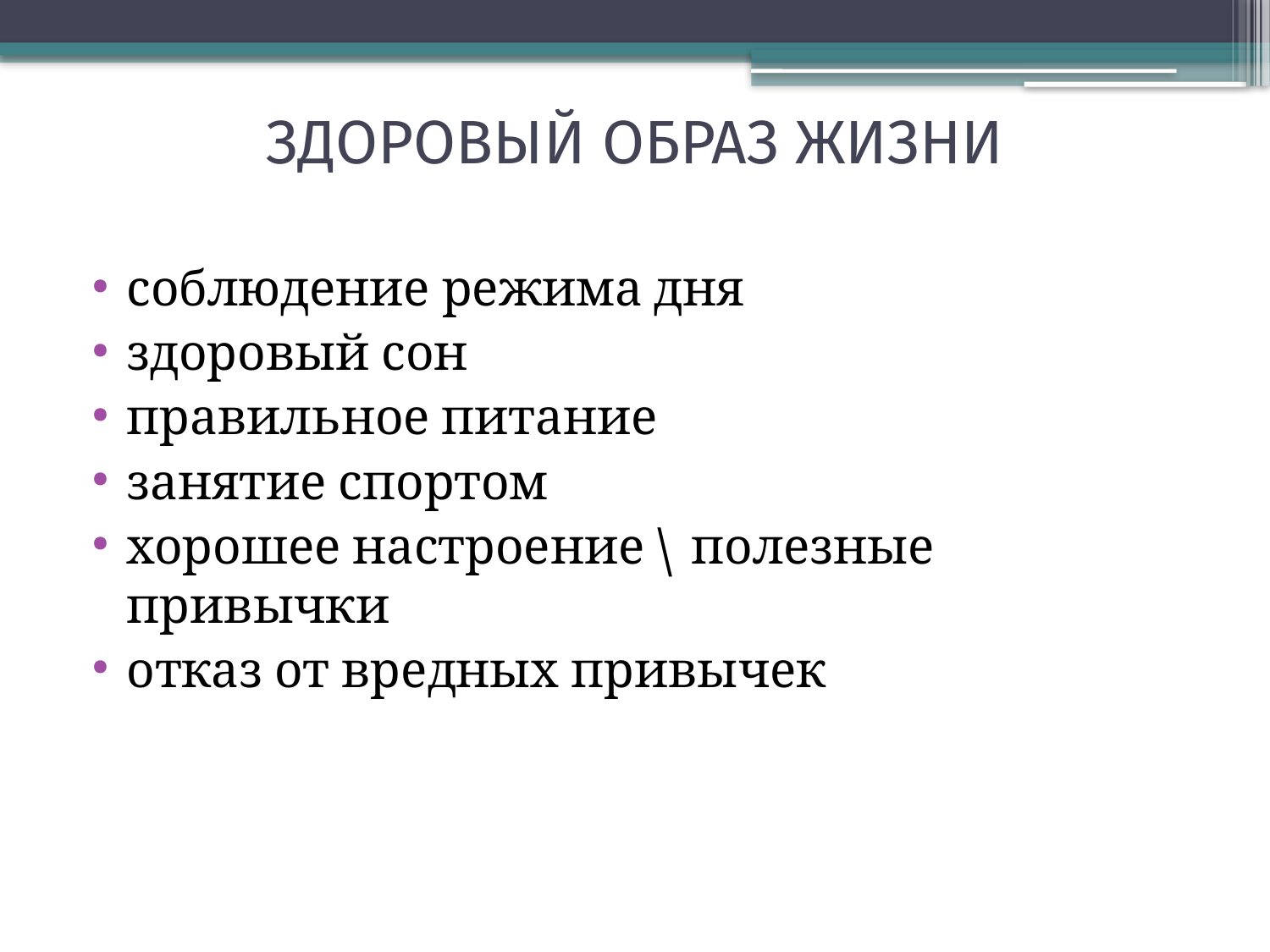

# ЗДОРОВЫЙ ОБРАЗ ЖИЗНИ

соблюдение режима дня
здоровый сон
правильное питание
занятие спортом
хорошее настроение \ полезные привычки
отказ от вредных привычек